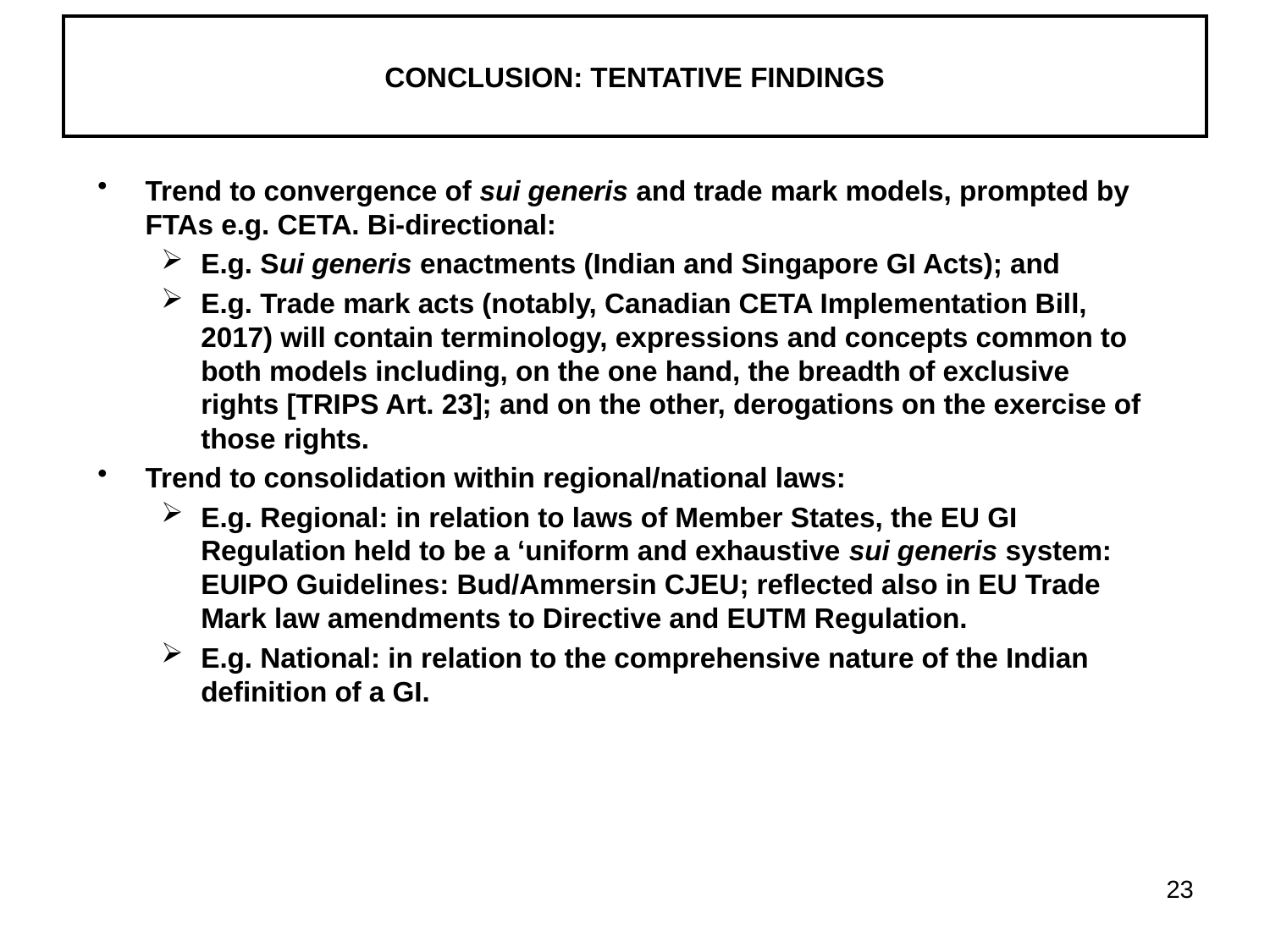

# CONCLUSION: TENTATIVE FINDINGS
Trend to convergence of sui generis and trade mark models, prompted by FTAs e.g. CETA. Bi-directional:
E.g. Sui generis enactments (Indian and Singapore GI Acts); and
E.g. Trade mark acts (notably, Canadian CETA Implementation Bill, 2017) will contain terminology, expressions and concepts common to both models including, on the one hand, the breadth of exclusive rights [TRIPS Art. 23]; and on the other, derogations on the exercise of those rights.
Trend to consolidation within regional/national laws:
E.g. Regional: in relation to laws of Member States, the EU GI Regulation held to be a ‘uniform and exhaustive sui generis system: EUIPO Guidelines: Bud/Ammersin CJEU; reflected also in EU Trade Mark law amendments to Directive and EUTM Regulation.
E.g. National: in relation to the comprehensive nature of the Indian definition of a GI.

23